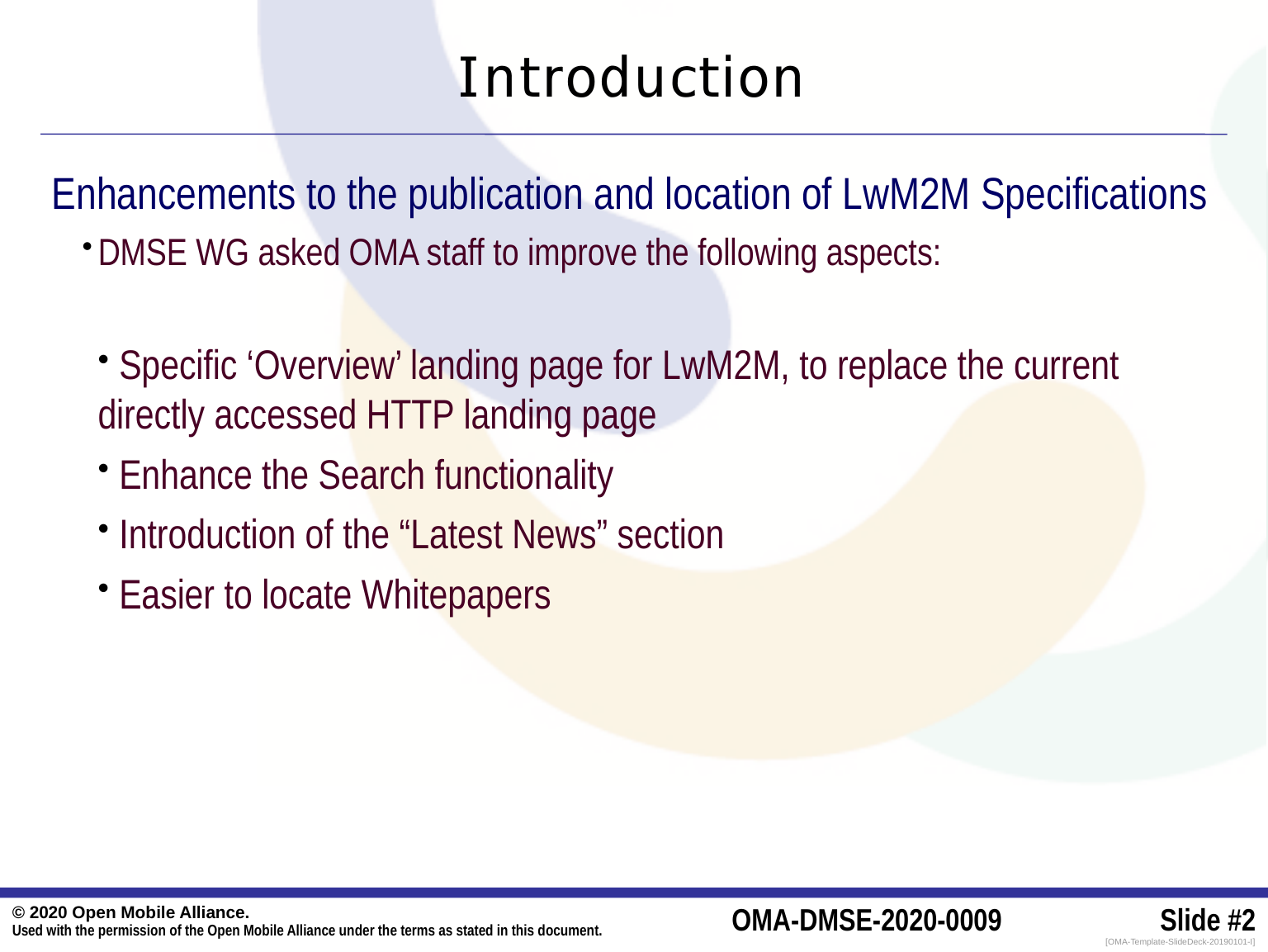

# Introduction
Enhancements to the publication and location of LwM2M Specifications
DMSE WG asked OMA staff to improve the following aspects:

 Specific ‘Overview’ landing page for LwM2M, to replace the current directly accessed HTTP landing page
 Enhance the Search functionality
 Introduction of the “Latest News” section
 Easier to locate Whitepapers